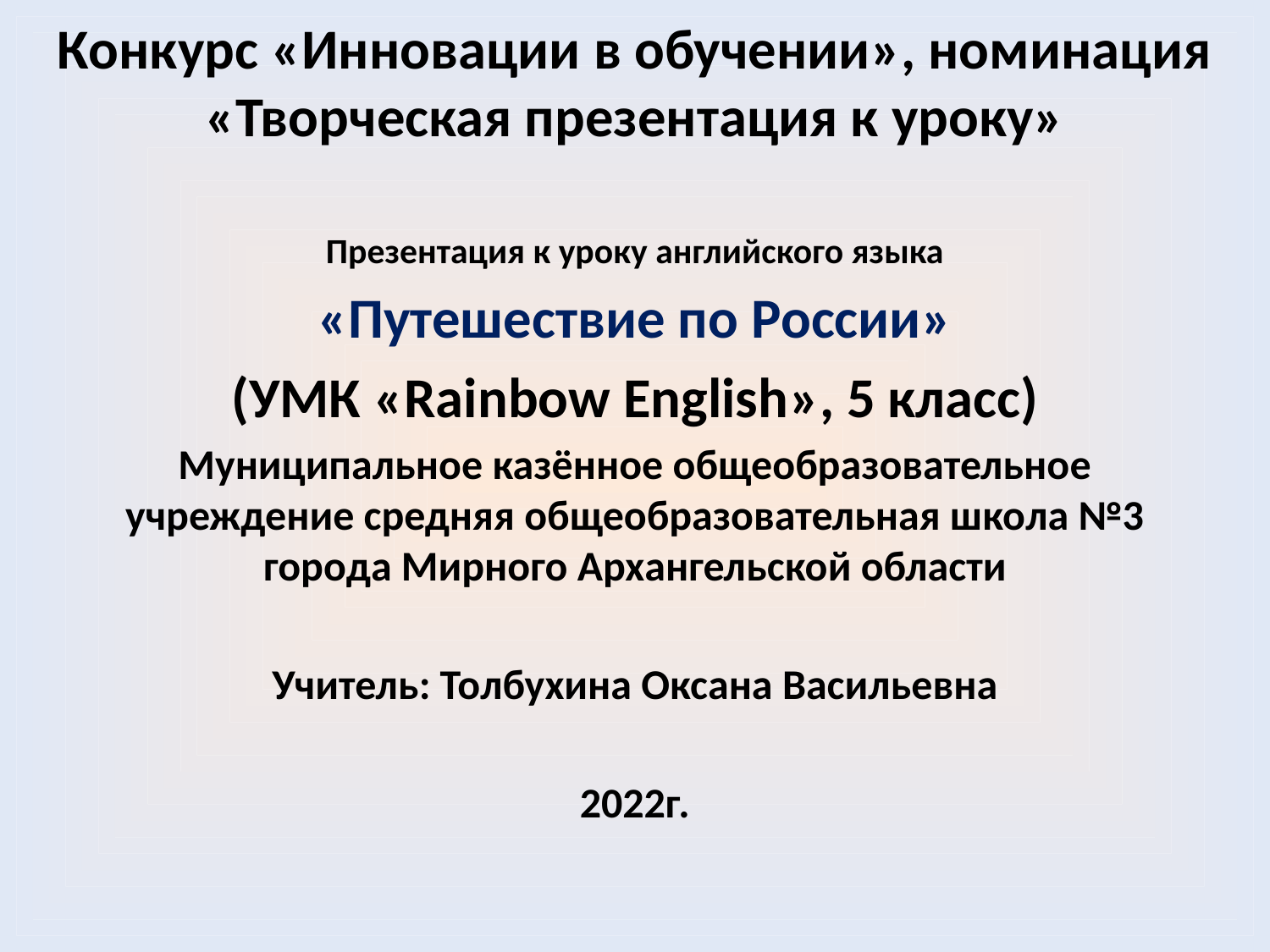

# Конкурс «Инновации в обучении», номинация «Творческая презентация к уроку»
Презентация к уроку английского языка
«Путешествие по России»
(УМК «Rainbow English», 5 класс)
Муниципальное казённое общеобразовательное учреждение средняя общеобразовательная школа №3 города Мирного Архангельской области

Учитель: Толбухина Оксана Васильевна

2022г.